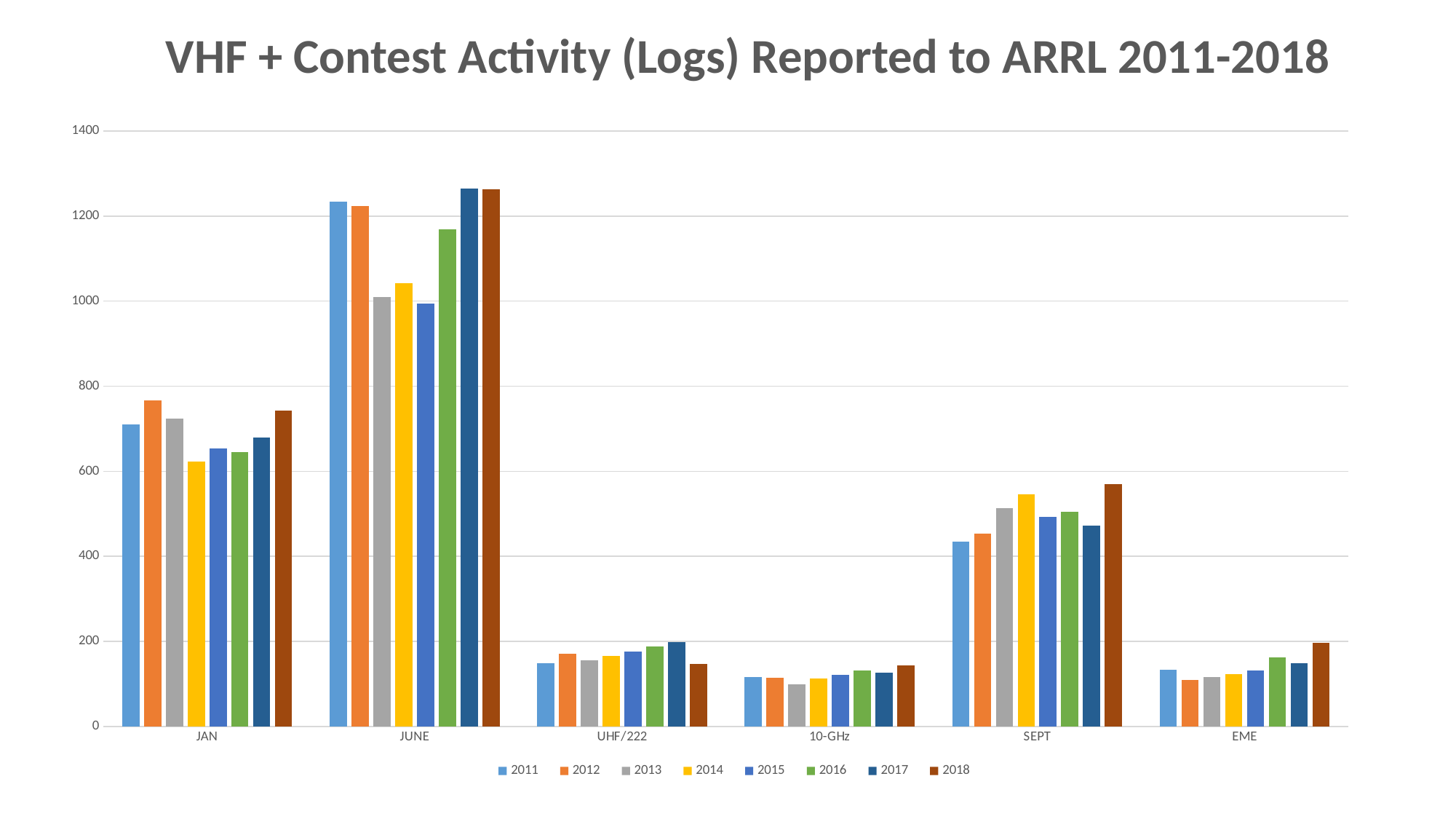

VHF + Contest Activity (Logs) Reported to ARRL 2011-2018

### Chart

| Category | 2011 | 2012 | 2013 | 2014 | 2015 | 2016 | 2017 | 2018 |
|---|---|---|---|---|---|---|---|---|
| JAN | 710.0 | 767.0 | 723.0 | 622.0 | 653.0 | 645.0 | 679.0 | 742.0 |
| JUNE | 1233.0 | 1223.0 | 1010.0 | 1042.0 | 994.0 | 1169.0 | 1265.0 | 1262.0 |
| UHF/222 | 148.0 | 171.0 | 156.0 | 166.0 | 176.0 | 188.0 | 199.0 | 147.0 |
| 10-GHz | 116.0 | 115.0 | 100.0 | 112.0 | 121.0 | 131.0 | 127.0 | 143.0 |
| SEPT | 435.0 | 454.0 | 514.0 | 545.0 | 492.0 | 504.0 | 473.0 | 569.0 |
| EME | 133.0 | 110.0 | 117.0 | 123.0 | 131.0 | 163.0 | 148.0 | 196.0 |